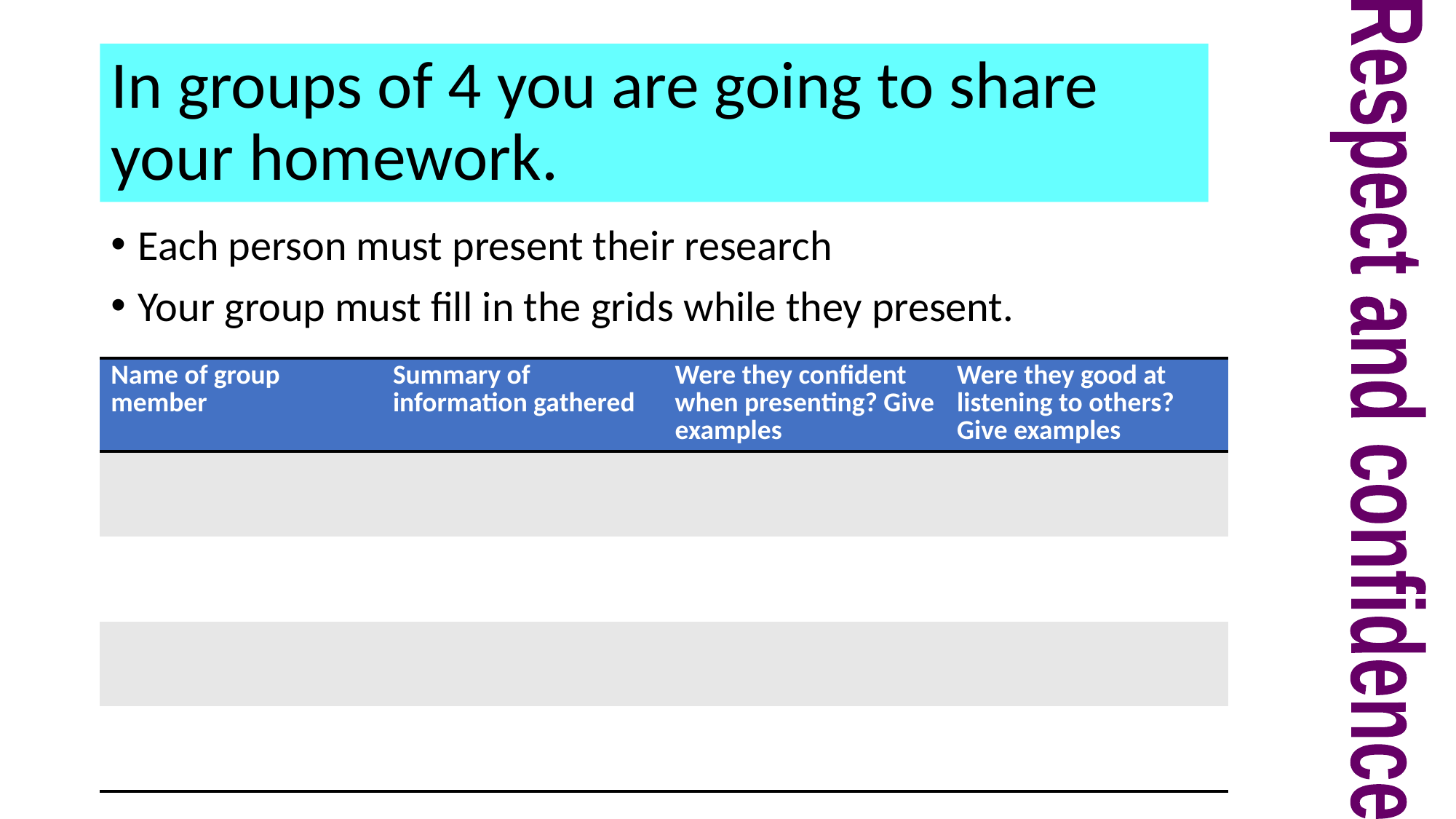

# In groups of 4 you are going to share your homework.
Each person must present their research
Your group must fill in the grids while they present.

| Name of group member | Summary of information gathered | Were they confident when presenting? Give examples | Were they good at listening to others? Give examples |
| --- | --- | --- | --- |
|  |  |  |  |
|  |  |  |  |
|  |  |  |  |
|  |  |  |  |
Respect and confidence